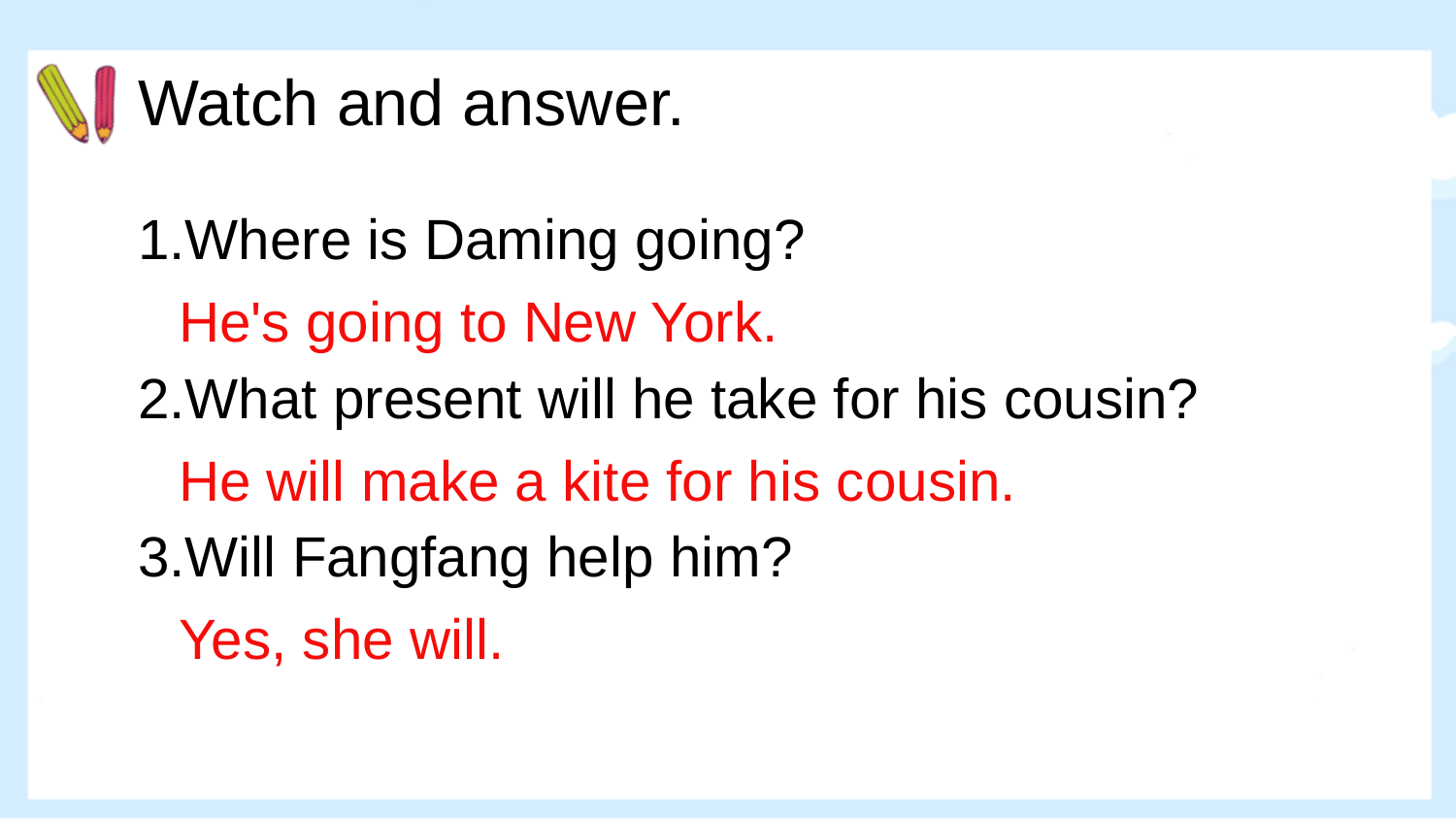

Watch and answer.
1.Where is Daming going?

2.What present will he take for his cousin?

3.Will Fangfang help him?

He's going to New York.

He will make a kite for his cousin.

Yes, she will.